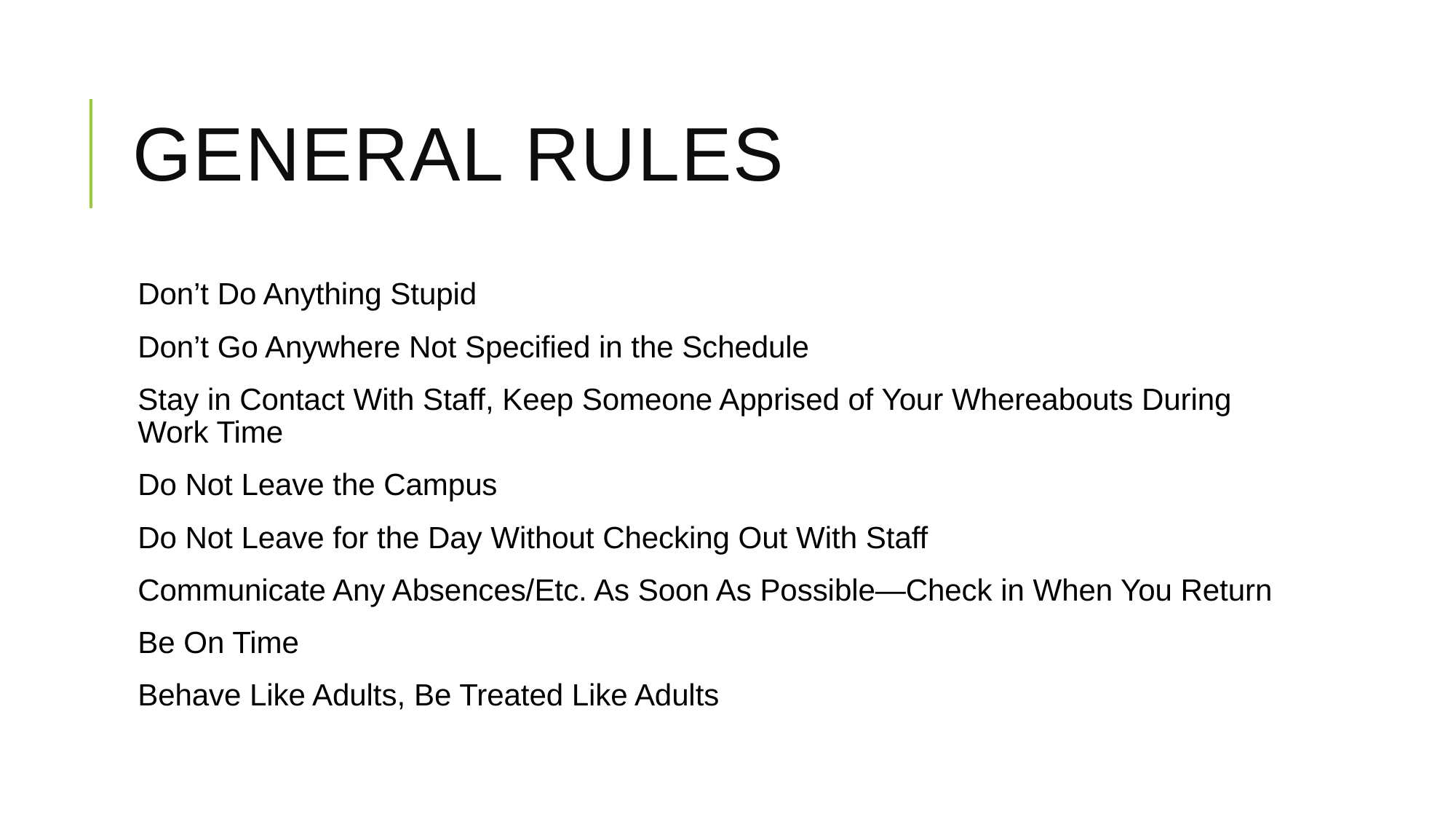

# General Rules
Don’t Do Anything Stupid
Don’t Go Anywhere Not Specified in the Schedule
Stay in Contact With Staff, Keep Someone Apprised of Your Whereabouts During Work Time
Do Not Leave the Campus
Do Not Leave for the Day Without Checking Out With Staff
Communicate Any Absences/Etc. As Soon As Possible—Check in When You Return
Be On Time
Behave Like Adults, Be Treated Like Adults